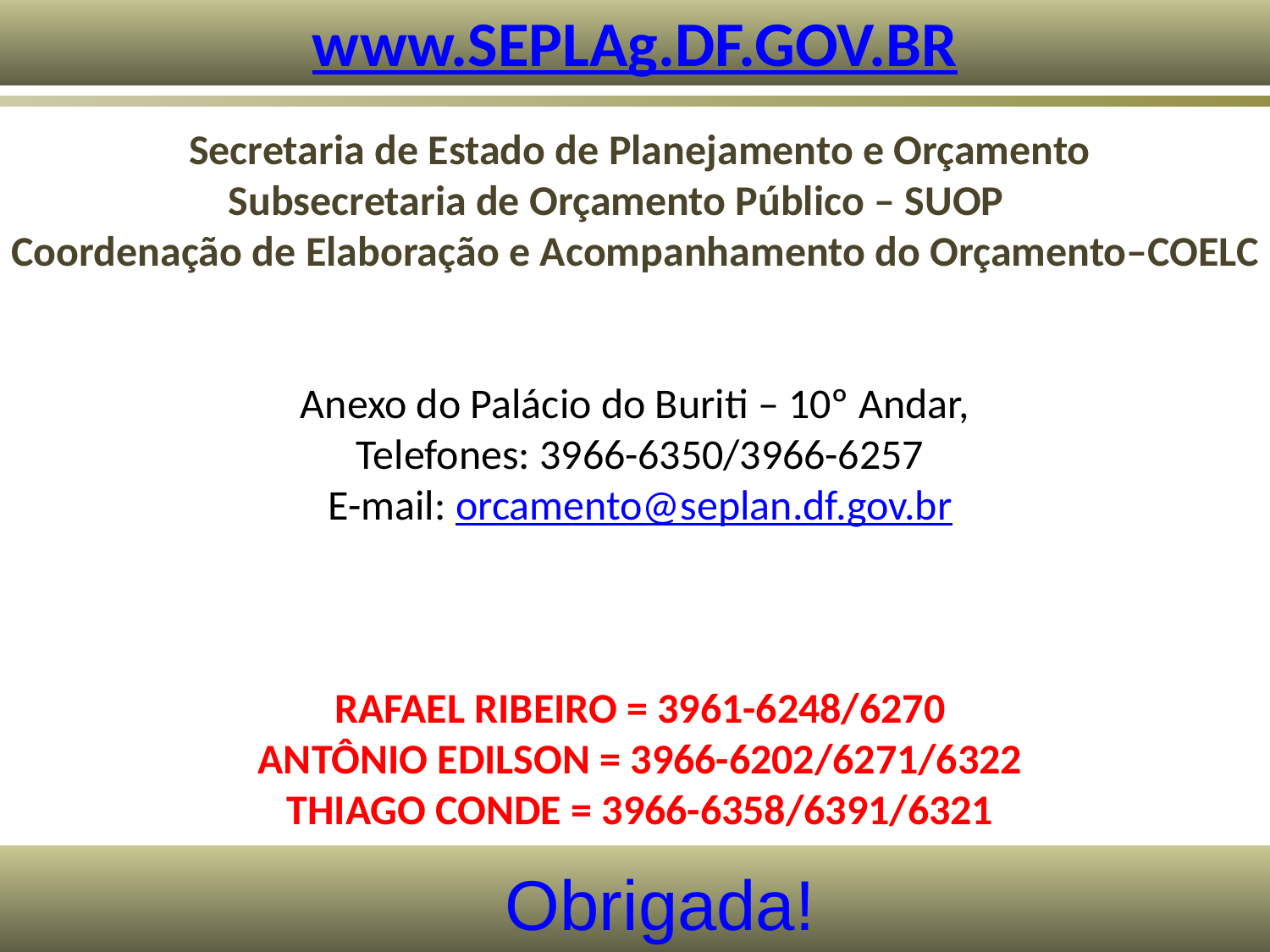

www.SEPLAg.DF.GOV.BR

Secretaria de Estado de Planejamento e Orçamento
Subsecretaria de Orçamento Público – SUOP
Coordenação de Elaboração e Acompanhamento do Orçamento–COELC

Anexo do Palácio do Buriti – 10º Andar,
Telefones: 3966-6350/3966-6257
E-mail: orcamento@seplan.df.gov.br

RAFAEL RIBEIRO = 3961-6248/6270
ANTÔNIO EDILSON = 3966-6202/6271/6322
THIAGO CONDE = 3966-6358/6391/6321

Obrigada!